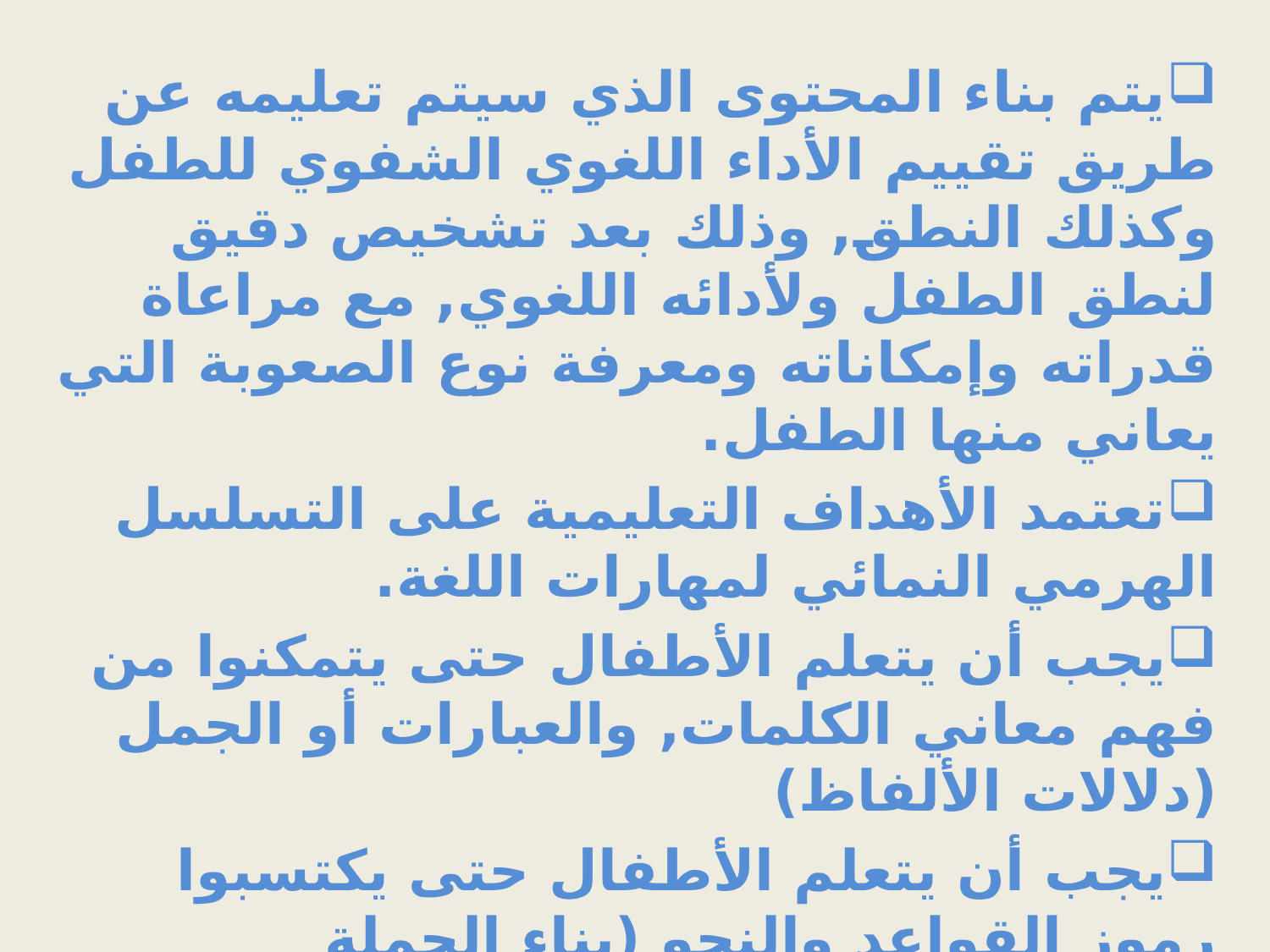

يتم بناء المحتوى الذي سيتم تعليمه عن طريق تقييم الأداء اللغوي الشفوي للطفل وكذلك النطق, وذلك بعد تشخيص دقيق لنطق الطفل ولأدائه اللغوي, مع مراعاة قدراته وإمكاناته ومعرفة نوع الصعوبة التي يعاني منها الطفل.
تعتمد الأهداف التعليمية على التسلسل الهرمي النمائي لمهارات اللغة.
يجب أن يتعلم الأطفال حتى يتمكنوا من فهم معاني الكلمات, والعبارات أو الجمل (دلالات الألفاظ)
يجب أن يتعلم الأطفال حتى يكتسبوا رموز القواعد والنحو (بناء الجملة وتركيبها).
يجب أن يتعلم الأطفال إنتاج أصوات الكلام المناسبة (أصوات الكلام).